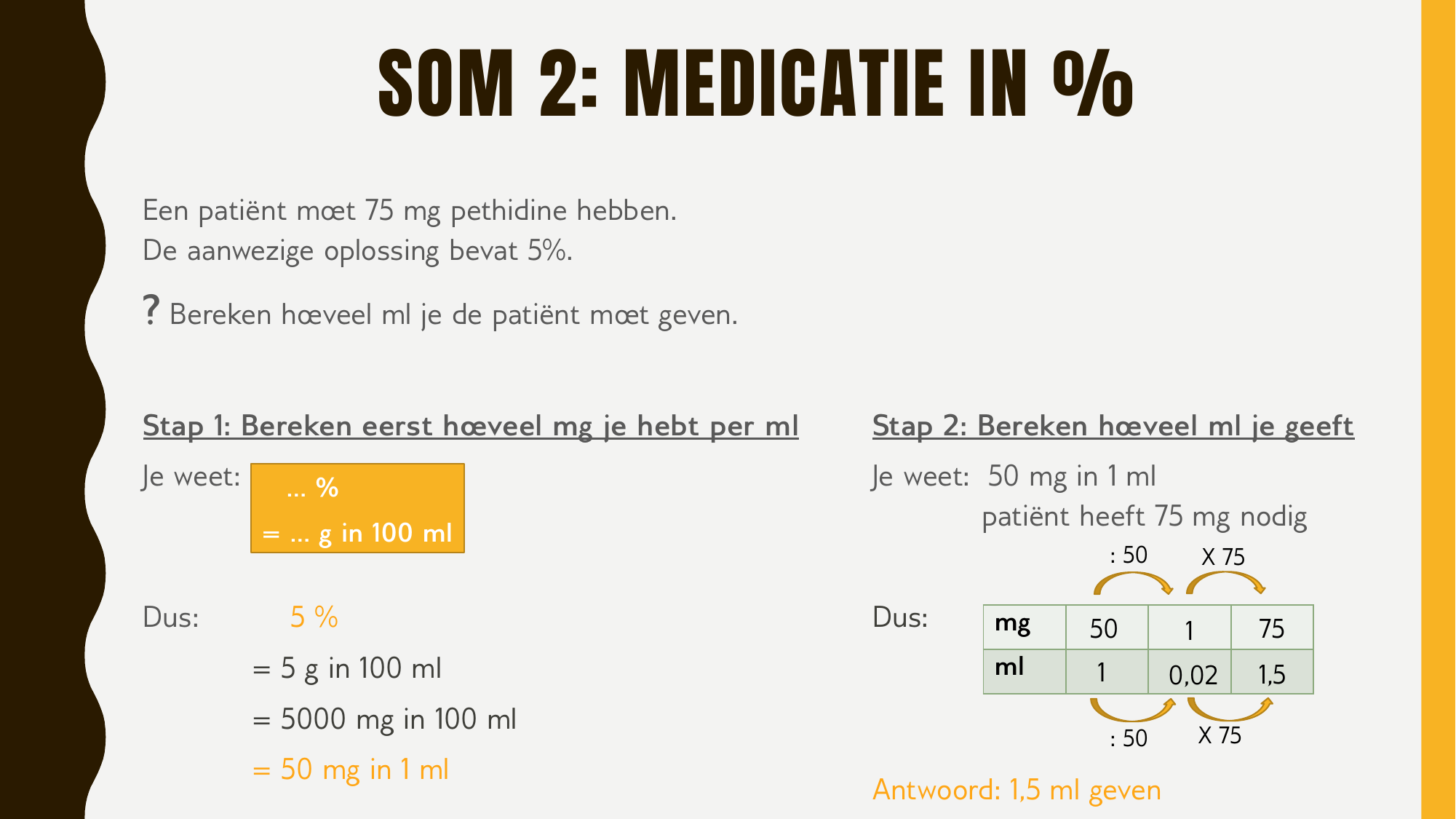

# Som 2: medicatie in %
Een patiënt moet 75 mg pethidine hebben. 
De aanwezige oplossing bevat 5%.
? Bereken hoeveel ml je de patiënt moet geven.
Stap 1: Bereken eerst hoeveel mg je hebt per ml
Je weet:

Dus:          5 %
	= 5 g in 100 ml
	= 5000 mg in 100 ml
	= 50 mg in 1 ml
Stap 2: Bereken hoeveel ml je geeft
Je weet:  50 mg in 1 ml
	patiënt heeft 75 mg nodig

Dus:

Antwoord: 1,5 ml geven
   … %

= … g in 100 ml
: 50
X 75

75
| mg |  |  |  |
| --- | --- | --- | --- |
| ml |  |  |  |
50
1
1
1,5
0,02

X 75
: 50